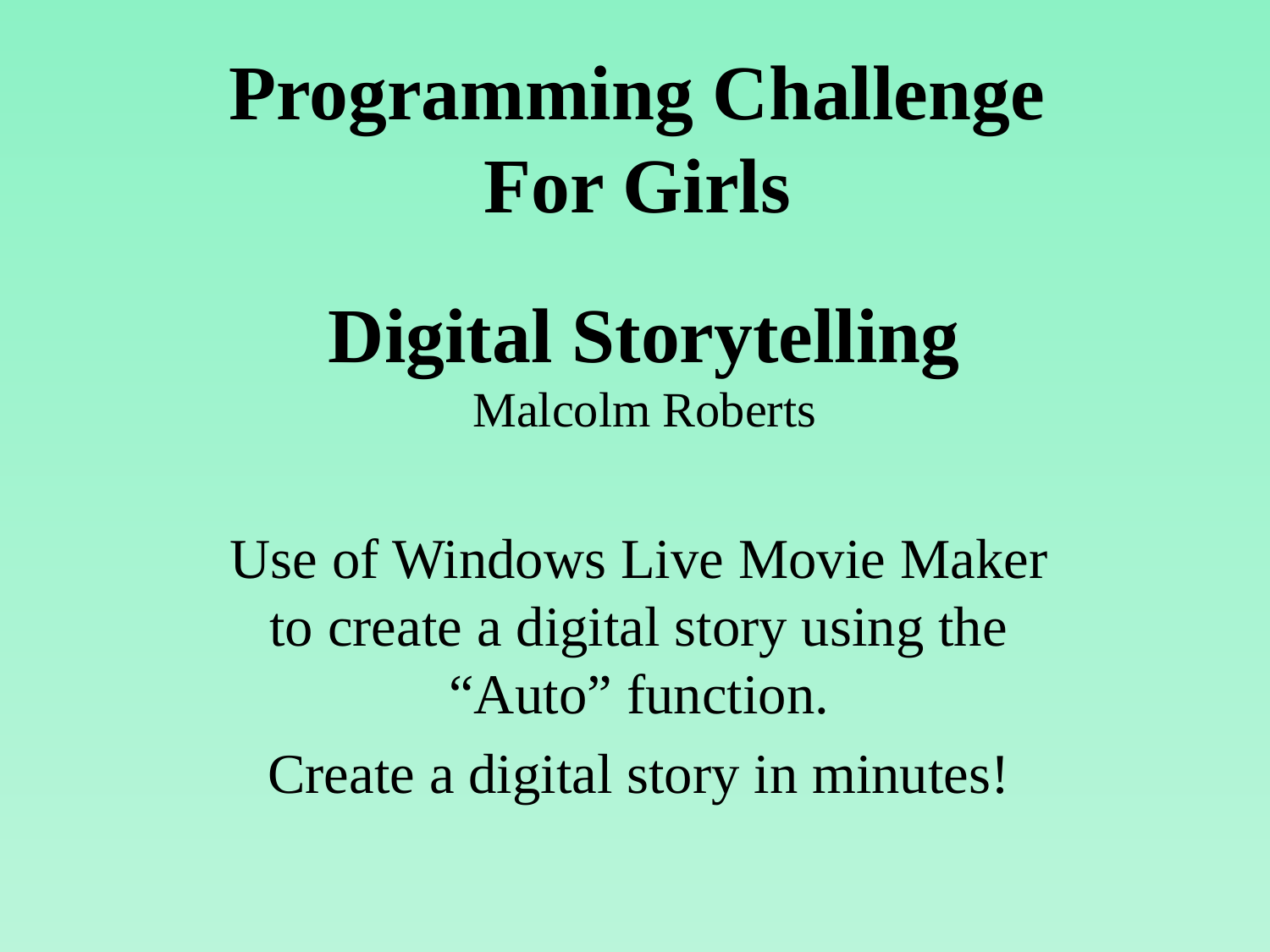

Programming Challenge
For Girls
# Digital Storytelling Malcolm Roberts
Use of Windows Live Movie Maker to create a digital story using the “Auto” function.
Create a digital story in minutes!